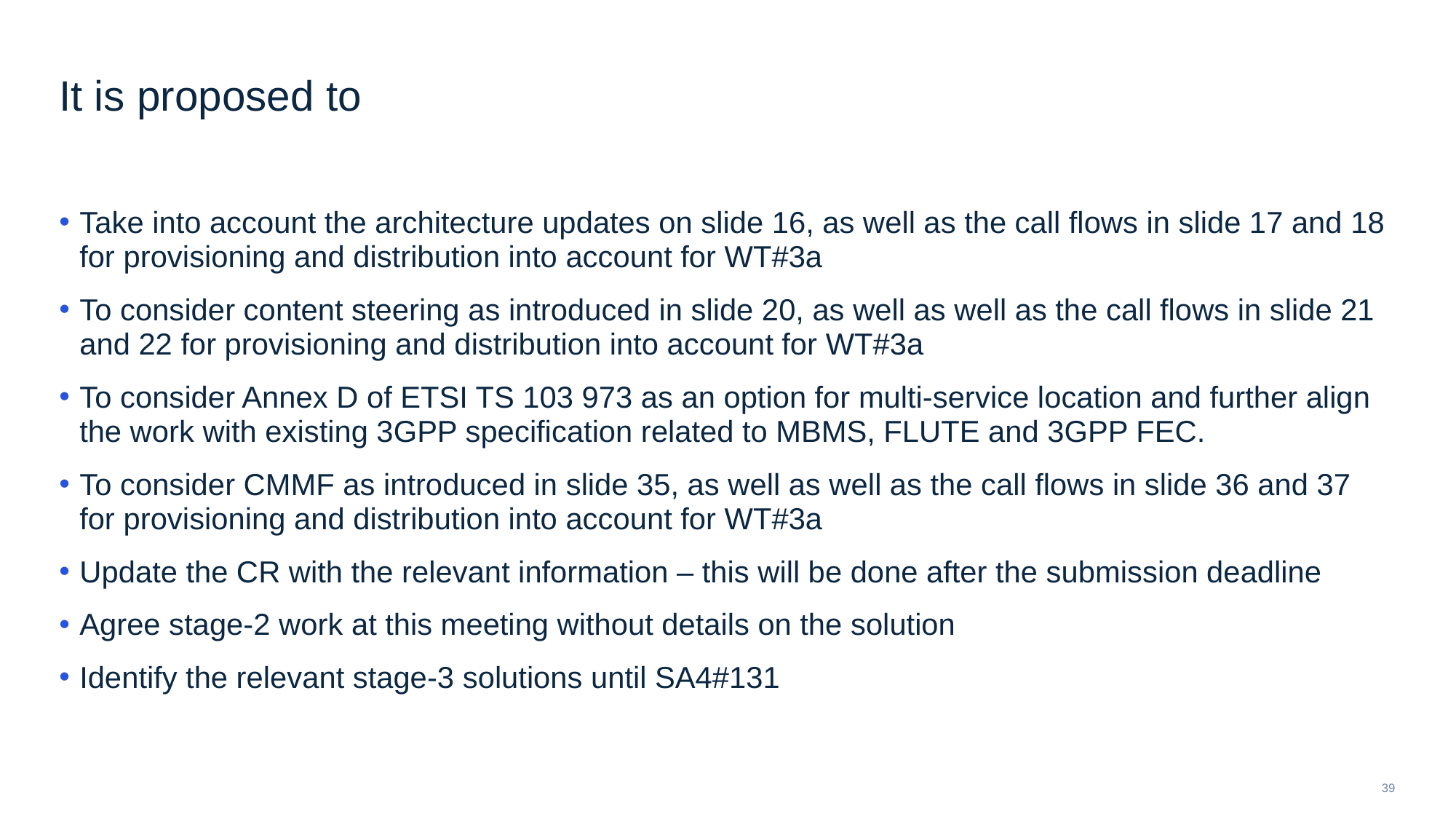

# It is proposed to

Take into account the architecture updates on slide 16, as well as the call flows in slide 17 and 18 for provisioning and distribution into account for WT#3a
To consider content steering as introduced in slide 20, as well as well as the call flows in slide 21 and 22 for provisioning and distribution into account for WT#3a
To consider Annex D of ETSI TS 103 973 as an option for multi-service location and further align the work with existing 3GPP specification related to MBMS, FLUTE and 3GPP FEC.
To consider CMMF as introduced in slide 35, as well as well as the call flows in slide 36 and 37 for provisioning and distribution into account for WT#3a
Update the CR with the relevant information – this will be done after the submission deadline
Agree stage-2 work at this meeting without details on the solution
Identify the relevant stage-3 solutions until SA4#131